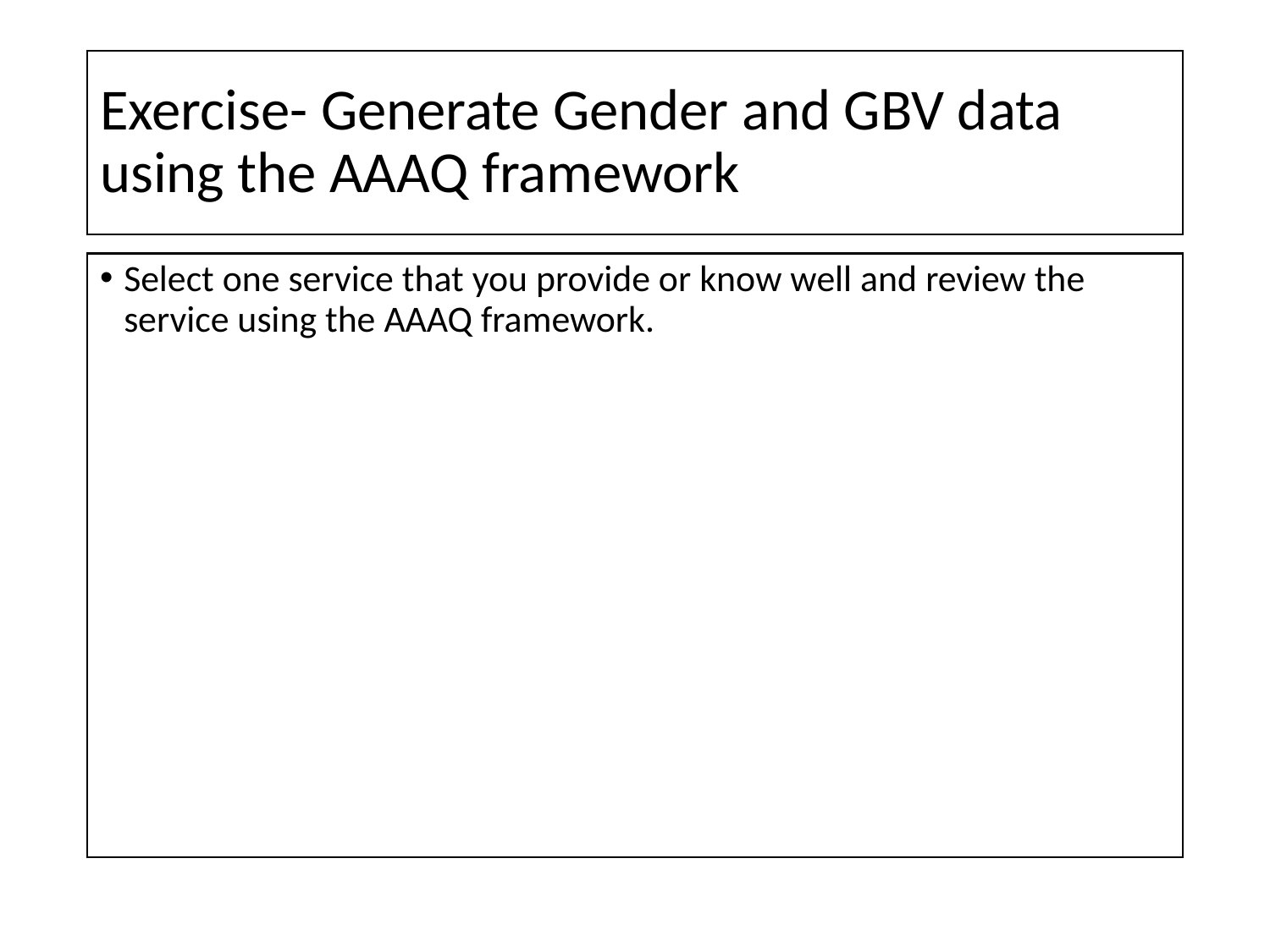

# Exercise- Generate Gender and GBV data using the AAAQ framework
Select one service that you provide or know well and review the service using the AAAQ framework.